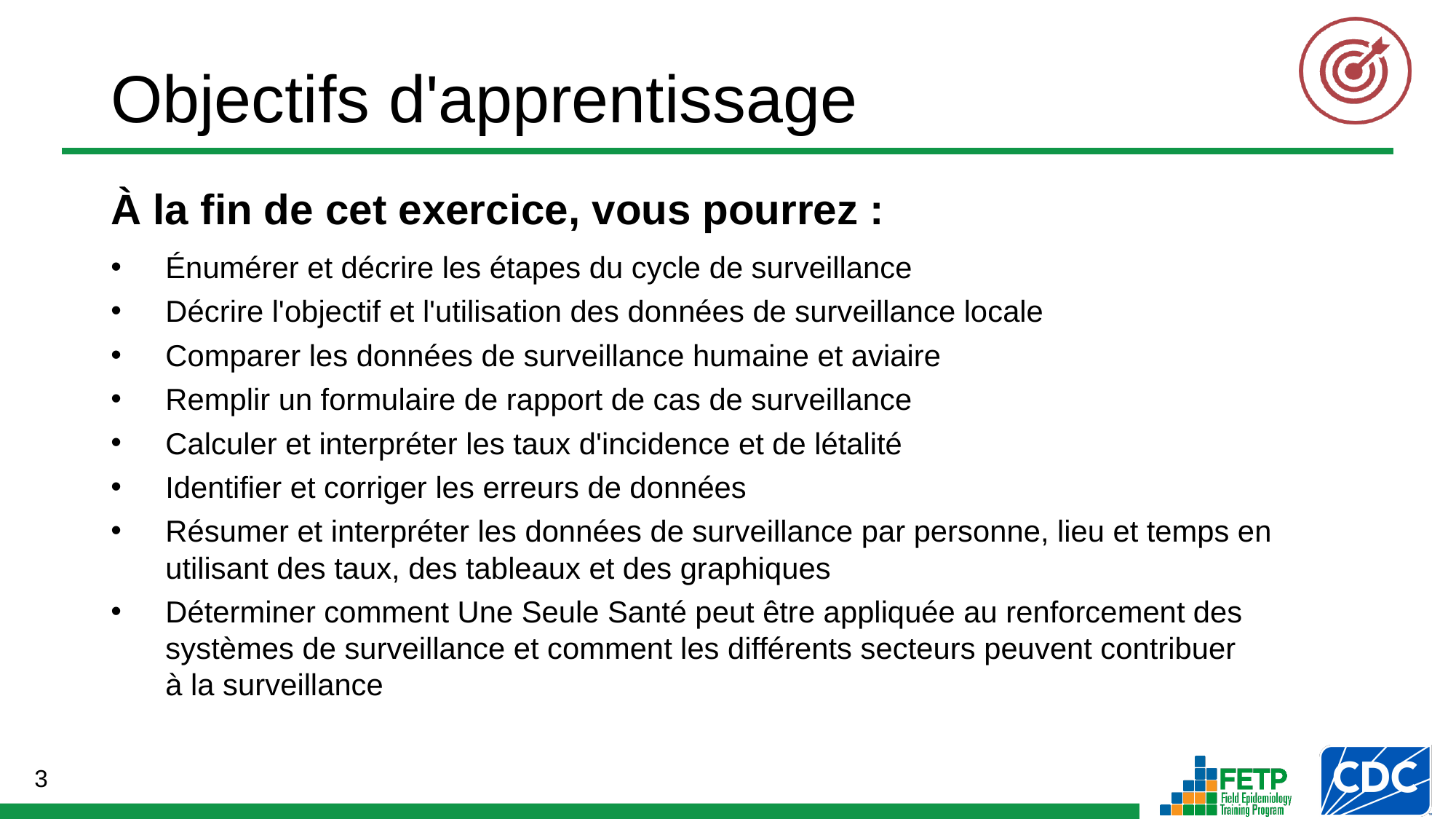

À la fin de cet exercice, vous pourrez :
Énumérer et décrire les étapes du cycle de surveillance
Décrire l'objectif et l'utilisation des données de surveillance locale
Comparer les données de surveillance humaine et aviaire
Remplir un formulaire de rapport de cas de surveillance
Calculer et interpréter les taux d'incidence et de létalité
Identifier et corriger les erreurs de données
Résumer et interpréter les données de surveillance par personne, lieu et temps en utilisant des taux, des tableaux et des graphiques
Déterminer comment Une Seule Santé peut être appliquée au renforcement des systèmes de surveillance et comment les différents secteurs peuvent contribuer
à la surveillance